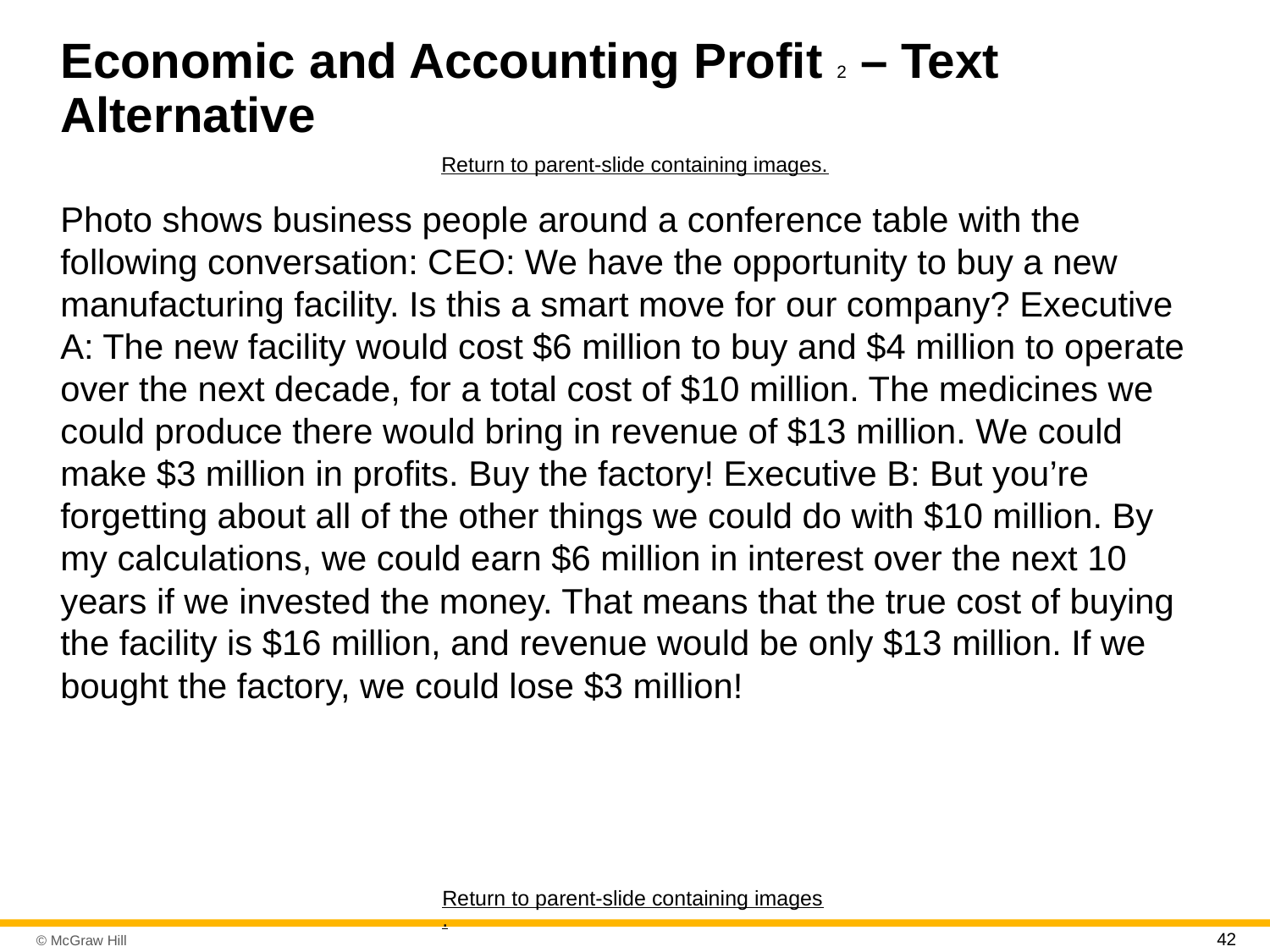

# Economic and Accounting Profit 2 – Text Alternative
Return to parent-slide containing images.
Photo shows business people around a conference table with the following conversation: C E O: We have the opportunity to buy a new manufacturing facility. Is this a smart move for our company? Executive A: The new facility would cost $6 million to buy and $4 million to operate over the next decade, for a total cost of $10 million. The medicines we could produce there would bring in revenue of $13 million. We could make $3 million in profits. Buy the factory! Executive B: But you’re forgetting about all of the other things we could do with $10 million. By my calculations, we could earn $6 million in interest over the next 10 years if we invested the money. That means that the true cost of buying the facility is $16 million, and revenue would be only $13 million. If we bought the factory, we could lose $3 million!
Return to parent-slide containing images.